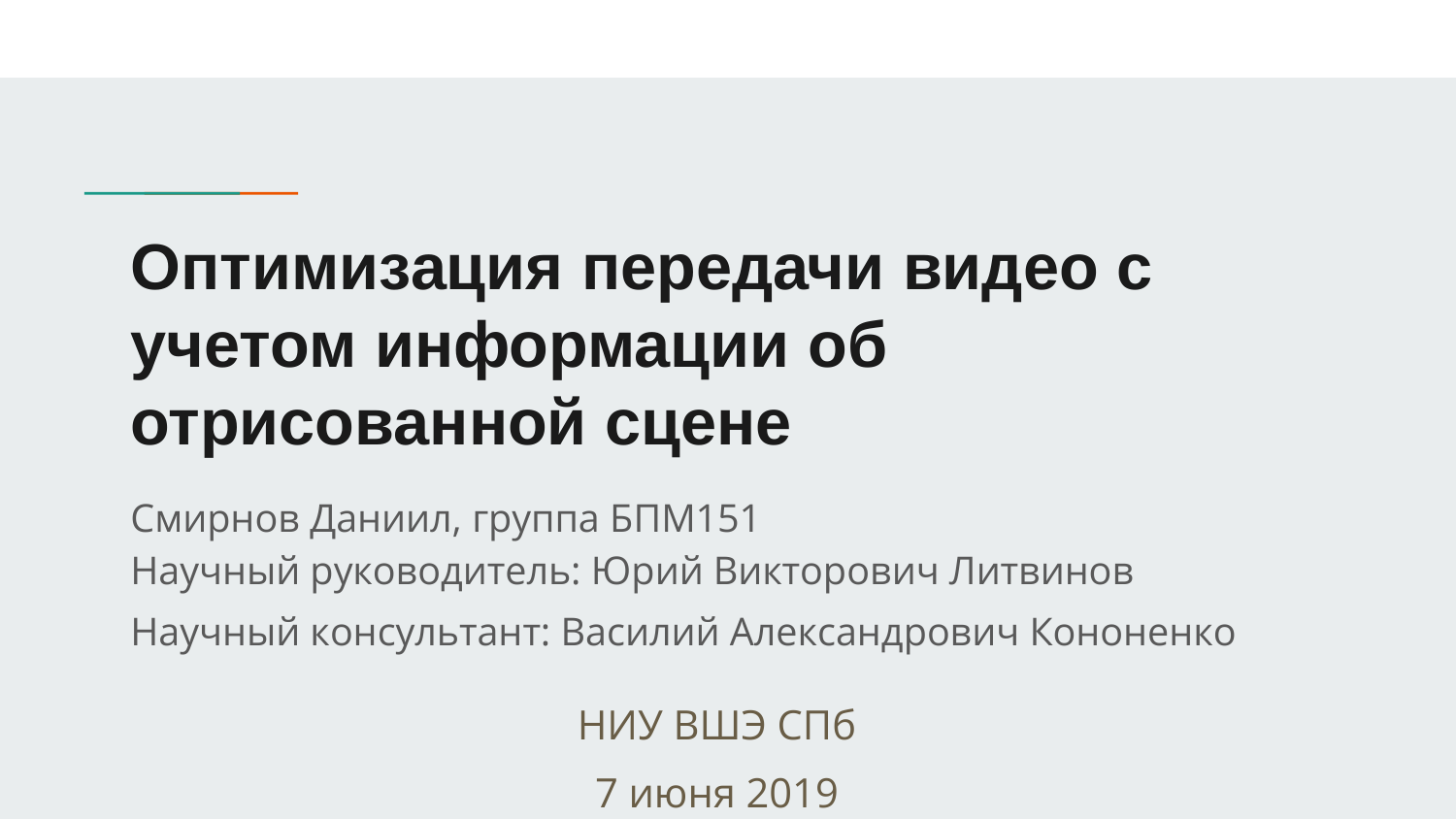

# Оптимизация передачи видео с учетом информации об отрисованной сцене
Смирнов Даниил, группа БПМ151
Научный руководитель: Юрий Викторович Литвинов
Научный консультант: Василий Александрович Кононенко
НИУ ВШЭ СПб
7 июня 2019